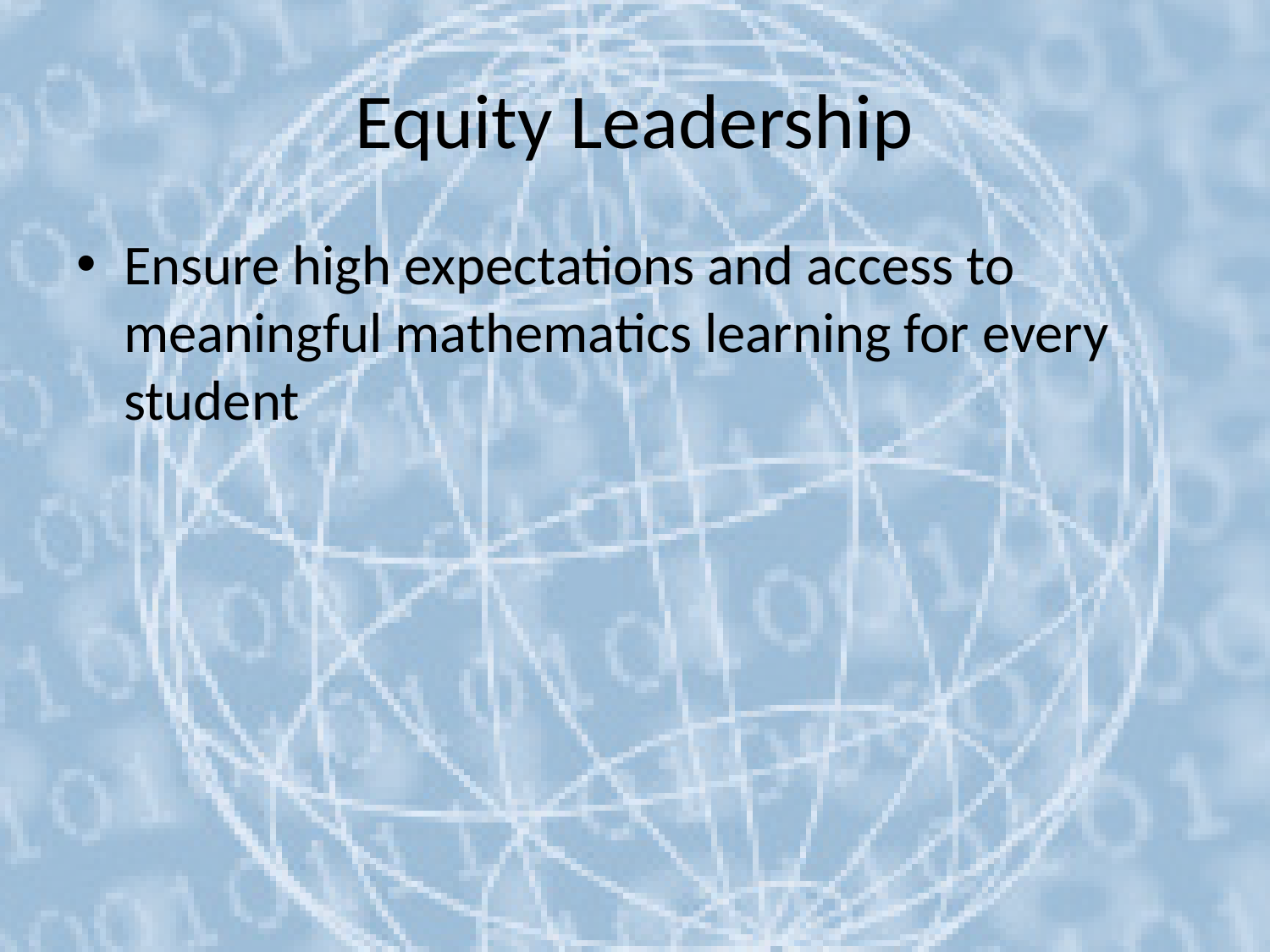

# Equity Leadership
Ensure high expectations and access to meaningful mathematics learning for every student